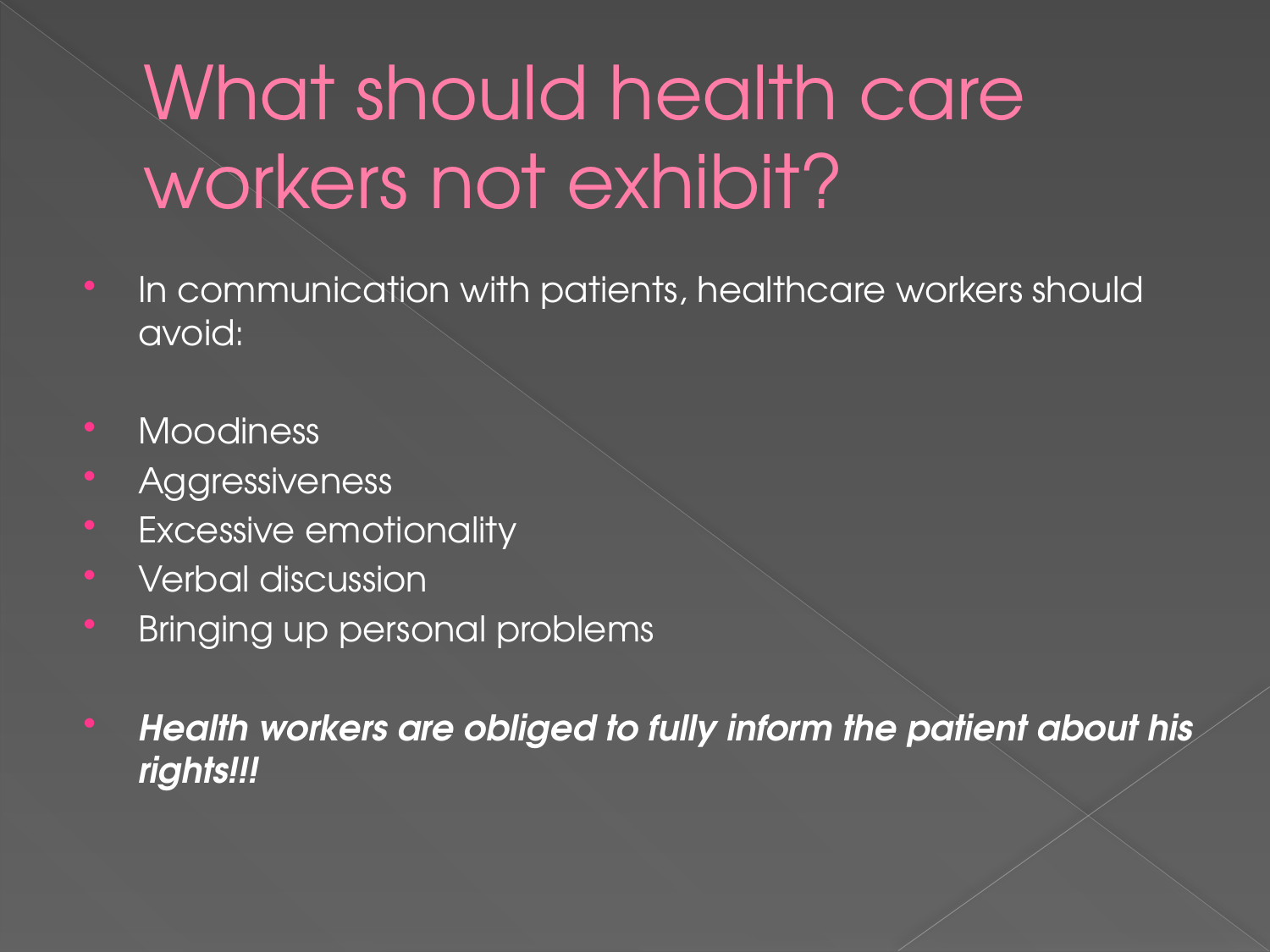

# What should health care workers not exhibit?
In communication with patients, healthcare workers should avoid:

Moodiness
Aggressiveness
Excessive emotionality
Verbal discussion
Bringing up personal problems

Health workers are obliged to fully inform the patient about his rights!!!